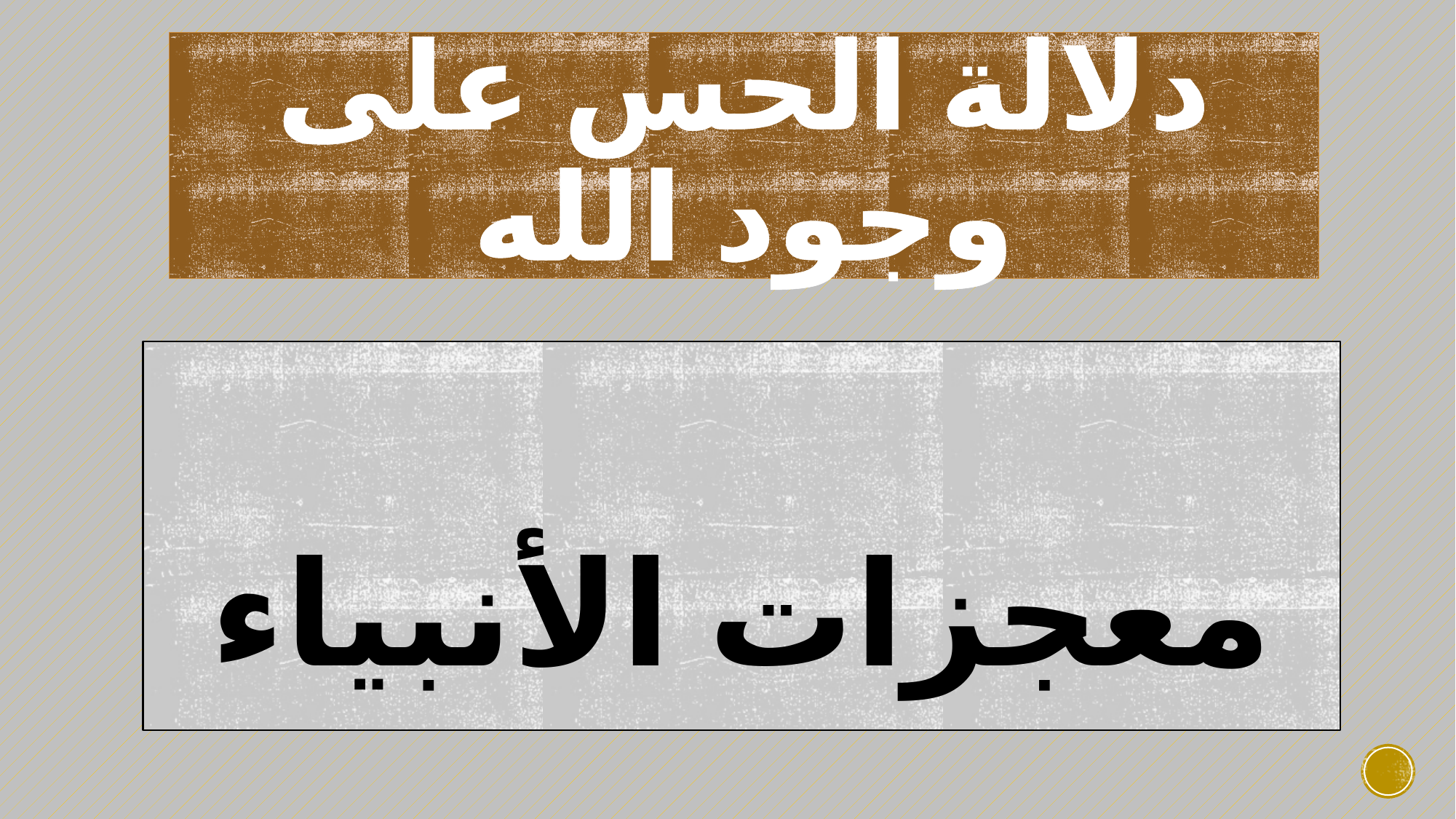

# دلالة الحس على وجود الله

معجزات الأنبياء